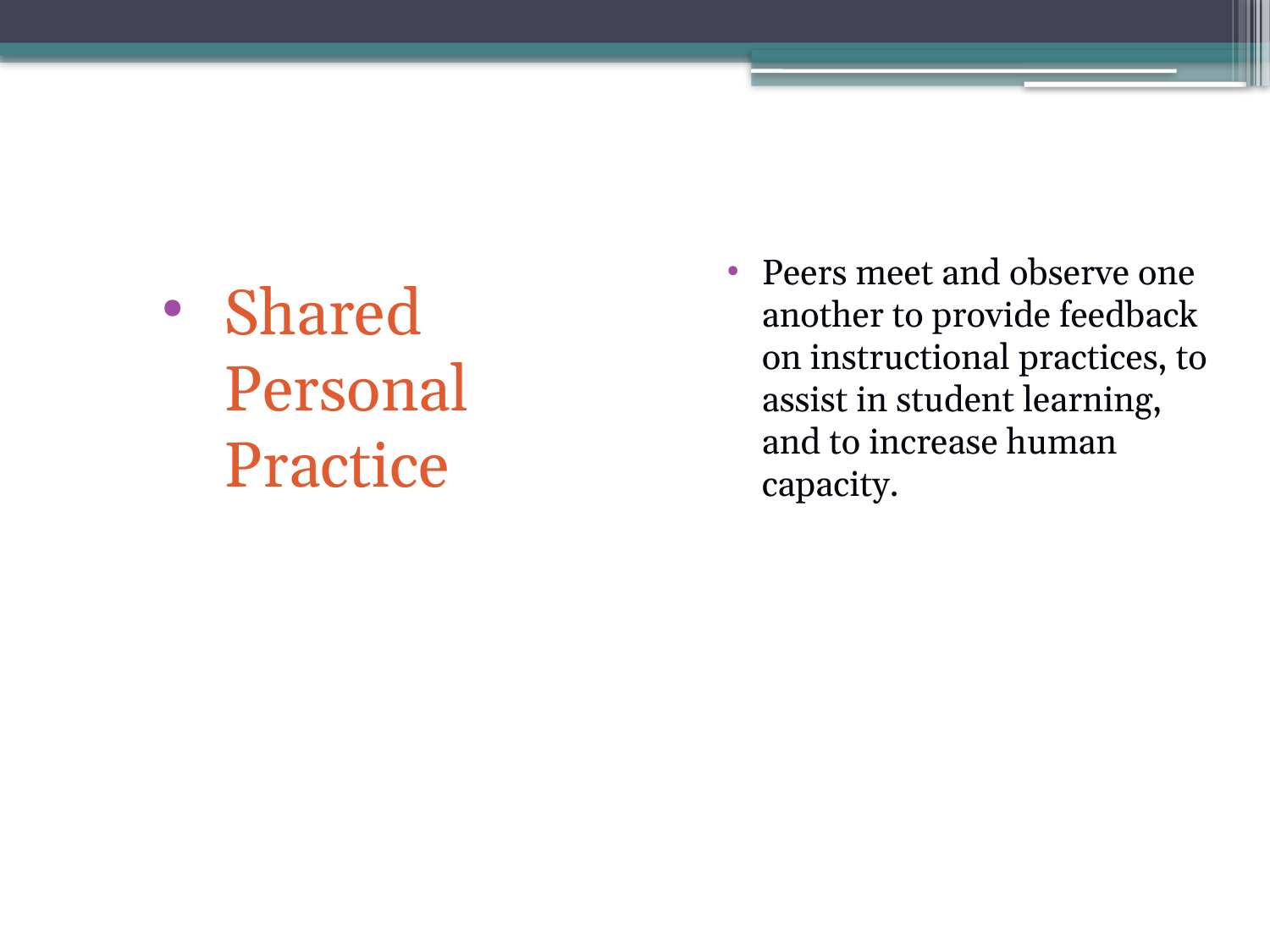

Peers meet and observe one another to provide feedback on instructional practices, to assist in student learning, and to increase human capacity.

Shared Personal Practice